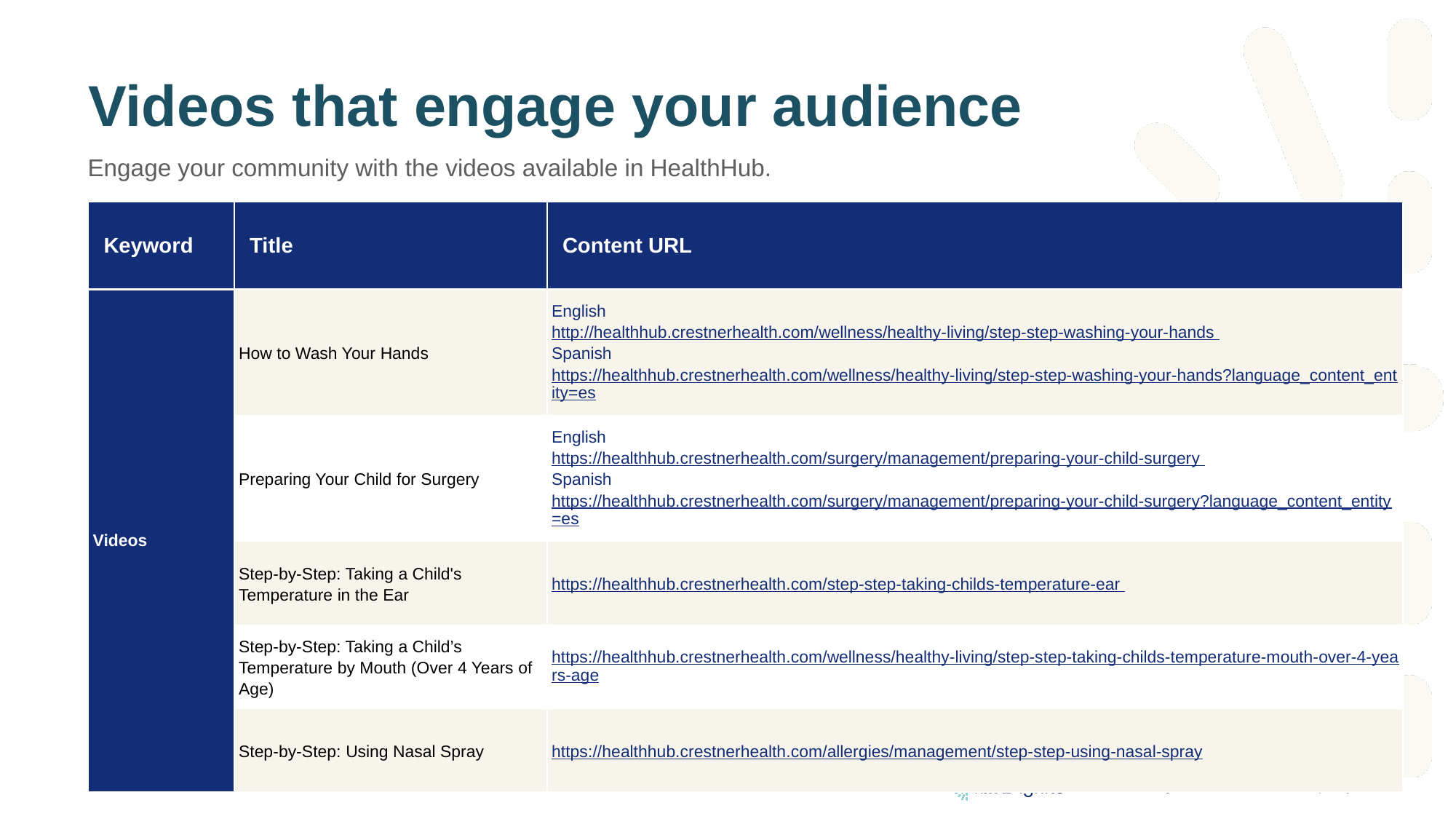

# Videos that engage your audience
Engage your community with the videos available in HealthHub.
| Keyword | Title | Content URL |
| --- | --- | --- |
| Videos | How to Wash Your Hands | English http://healthhub.crestnerhealth.com/wellness/healthy-living/step-step-washing-your-hands Spanish https://healthhub.crestnerhealth.com/wellness/healthy-living/step-step-washing-your-hands?language\_content\_entity=es |
|  | Preparing Your Child for Surgery | English https://healthhub.crestnerhealth.com/surgery/management/preparing-your-child-surgery Spanish https://healthhub.crestnerhealth.com/surgery/management/preparing-your-child-surgery?language\_content\_entity=es |
|  | Step-by-Step: Taking a Child's Temperature in the Ear | https://healthhub.crestnerhealth.com/step-step-taking-childs-temperature-ear |
|  | Step-by-Step: Taking a Child’s Temperature by Mouth (Over 4 Years of Age) | https://healthhub.crestnerhealth.com/wellness/healthy-living/step-step-taking-childs-temperature-mouth-over-4-years-age |
|  | Step-by-Step: Using Nasal Spray | https://healthhub.crestnerhealth.com/allergies/management/step-step-using-nasal-spray |